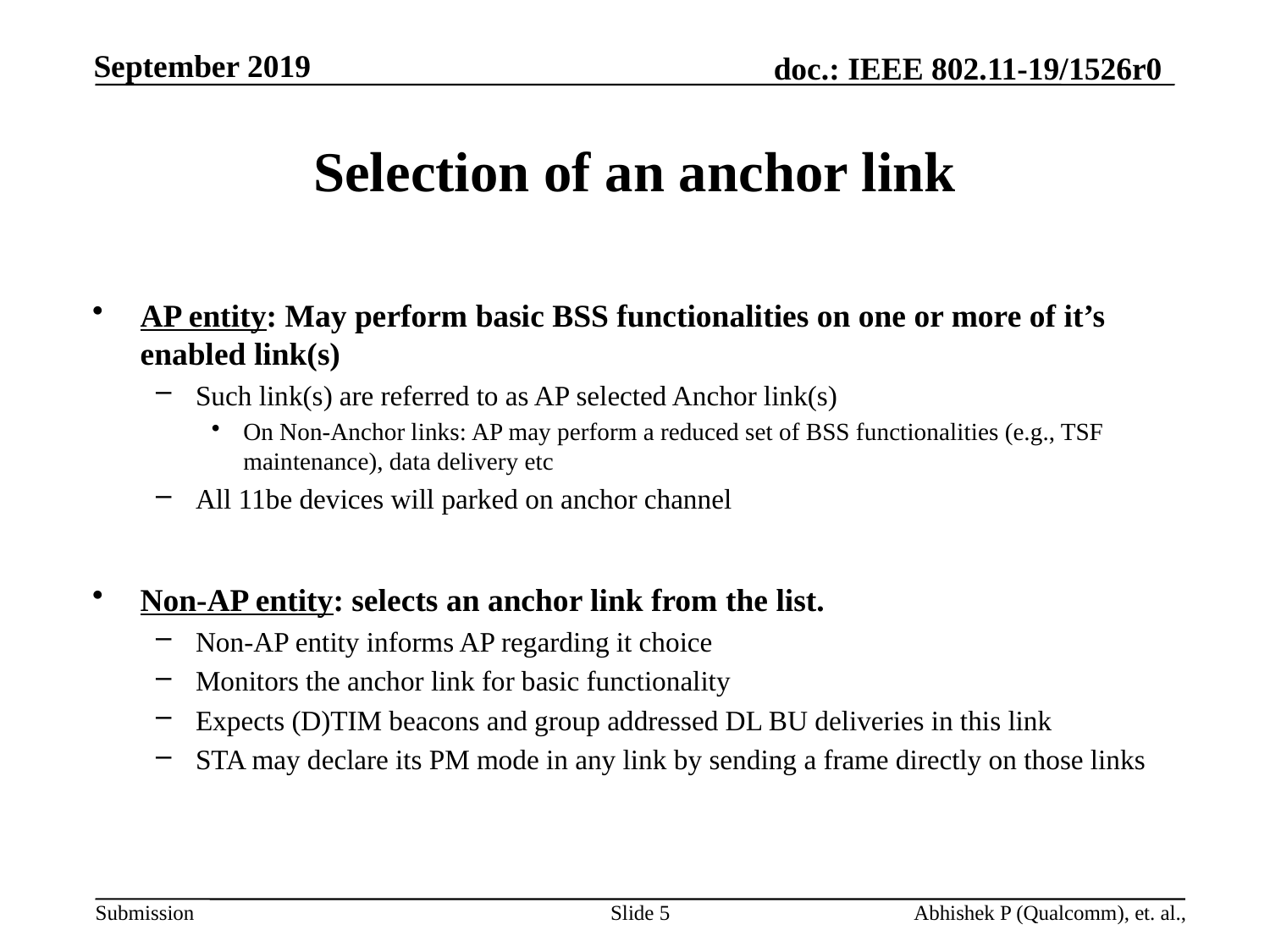

# Selection of an anchor link
AP entity: May perform basic BSS functionalities on one or more of it’s enabled link(s)
Such link(s) are referred to as AP selected Anchor link(s)
On Non-Anchor links: AP may perform a reduced set of BSS functionalities (e.g., TSF maintenance), data delivery etc
All 11be devices will parked on anchor channel

Non-AP entity: selects an anchor link from the list.
Non-AP entity informs AP regarding it choice
Monitors the anchor link for basic functionality
Expects (D)TIM beacons and group addressed DL BU deliveries in this link
STA may declare its PM mode in any link by sending a frame directly on those links
Slide 5
Abhishek P (Qualcomm), et. al.,